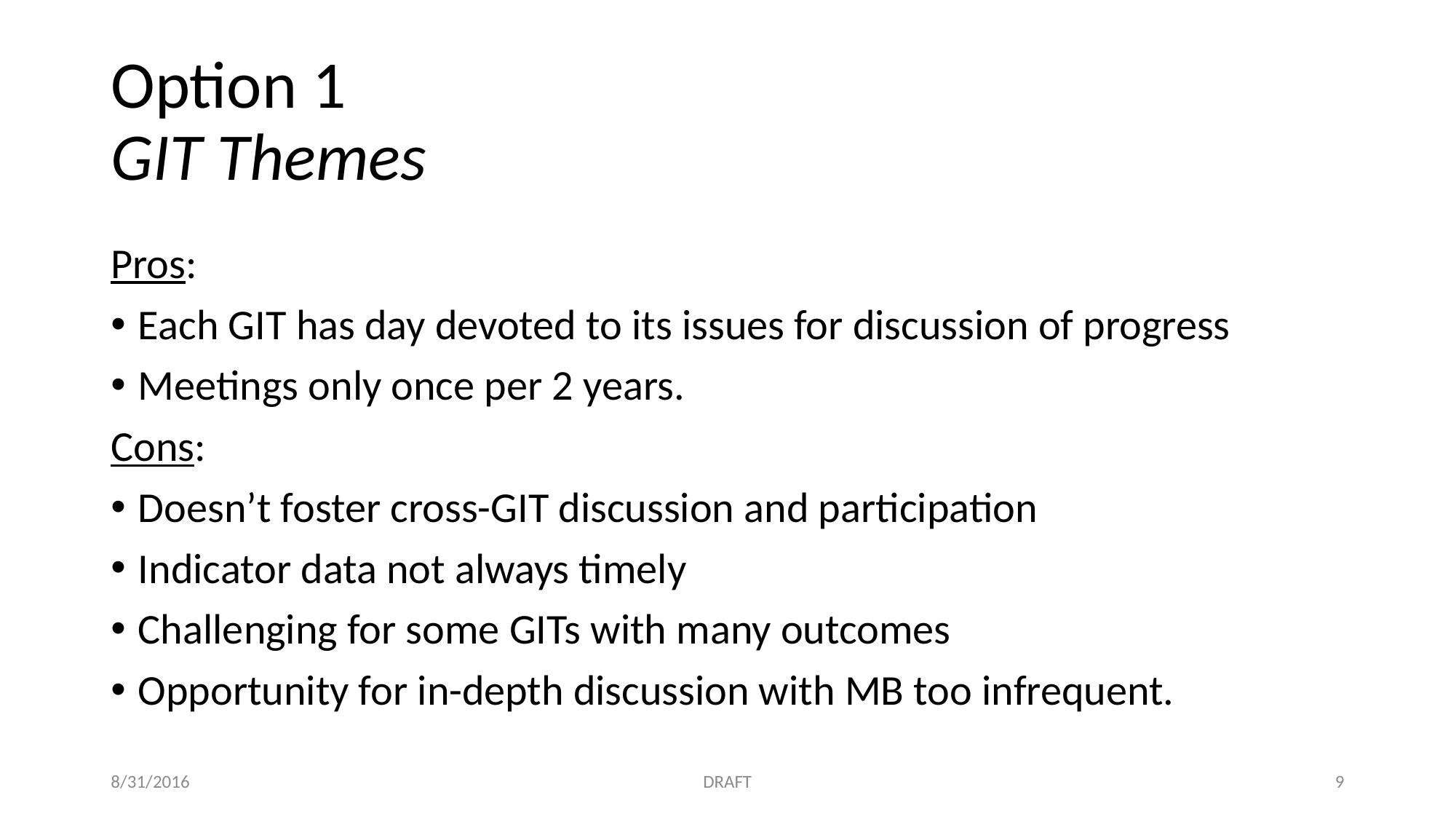

# Option 1 GIT Themes
Pros:
Each GIT has day devoted to its issues for discussion of progress
Meetings only once per 2 years.
Cons:
Doesn’t foster cross-GIT discussion and participation
Indicator data not always timely
Challenging for some GITs with many outcomes
Opportunity for in-depth discussion with MB too infrequent.
8/31/2016
DRAFT
9